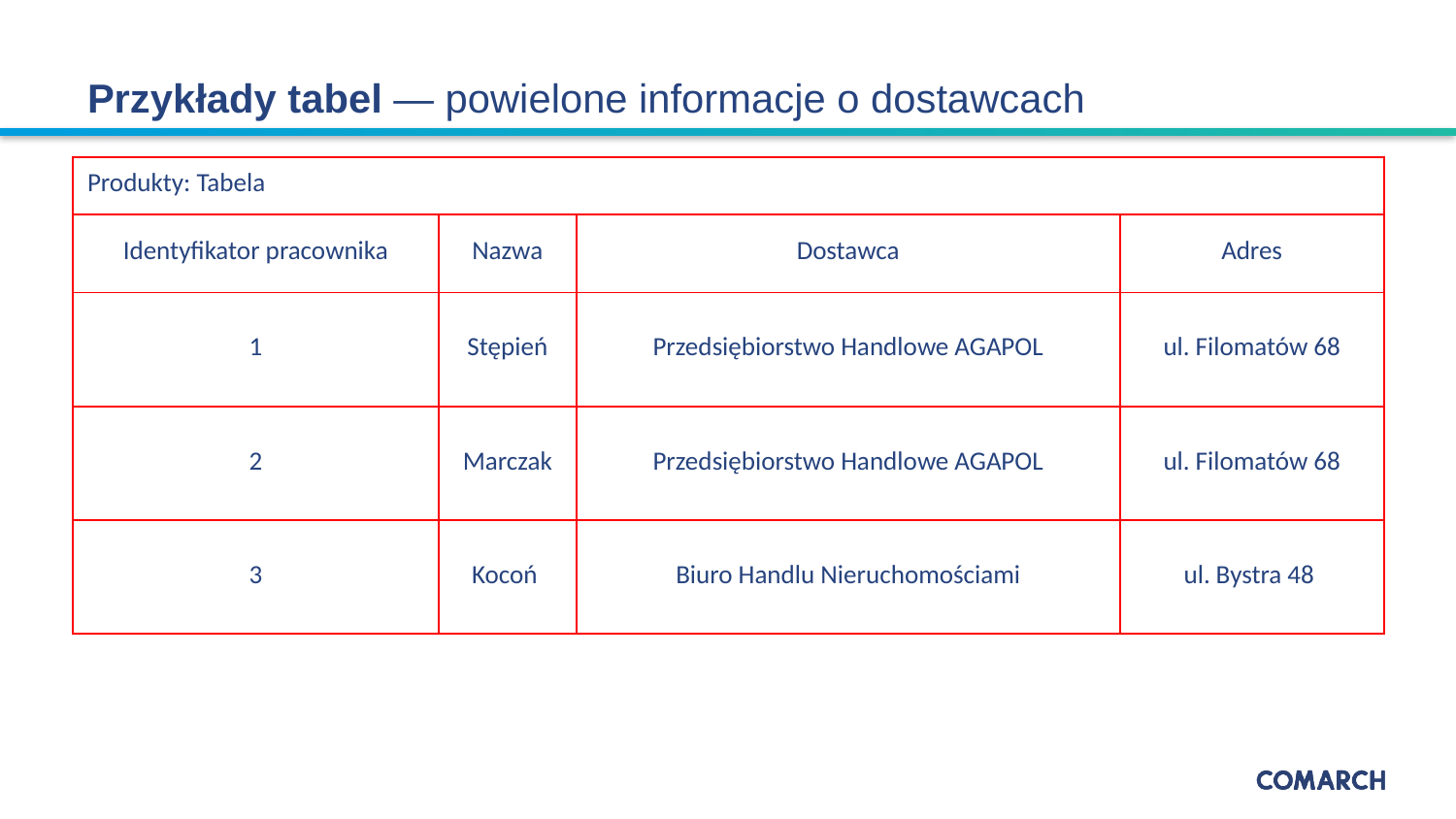

# Przykłady tabel — powielone informacje o dostawcach
| Produkty: Tabela |  |  |  |
| --- | --- | --- | --- |
| Identyfikator pracownika | Nazwa | Dostawca | Adres |
| 1 | Stępień | Przedsiębiorstwo Handlowe AGAPOL | ul. Filomatów 68 |
| 2 | Marczak | Przedsiębiorstwo Handlowe AGAPOL | ul. Filomatów 68 |
| 3 | Kocoń | Biuro Handlu Nieruchomościami | ul. Bystra 48 |